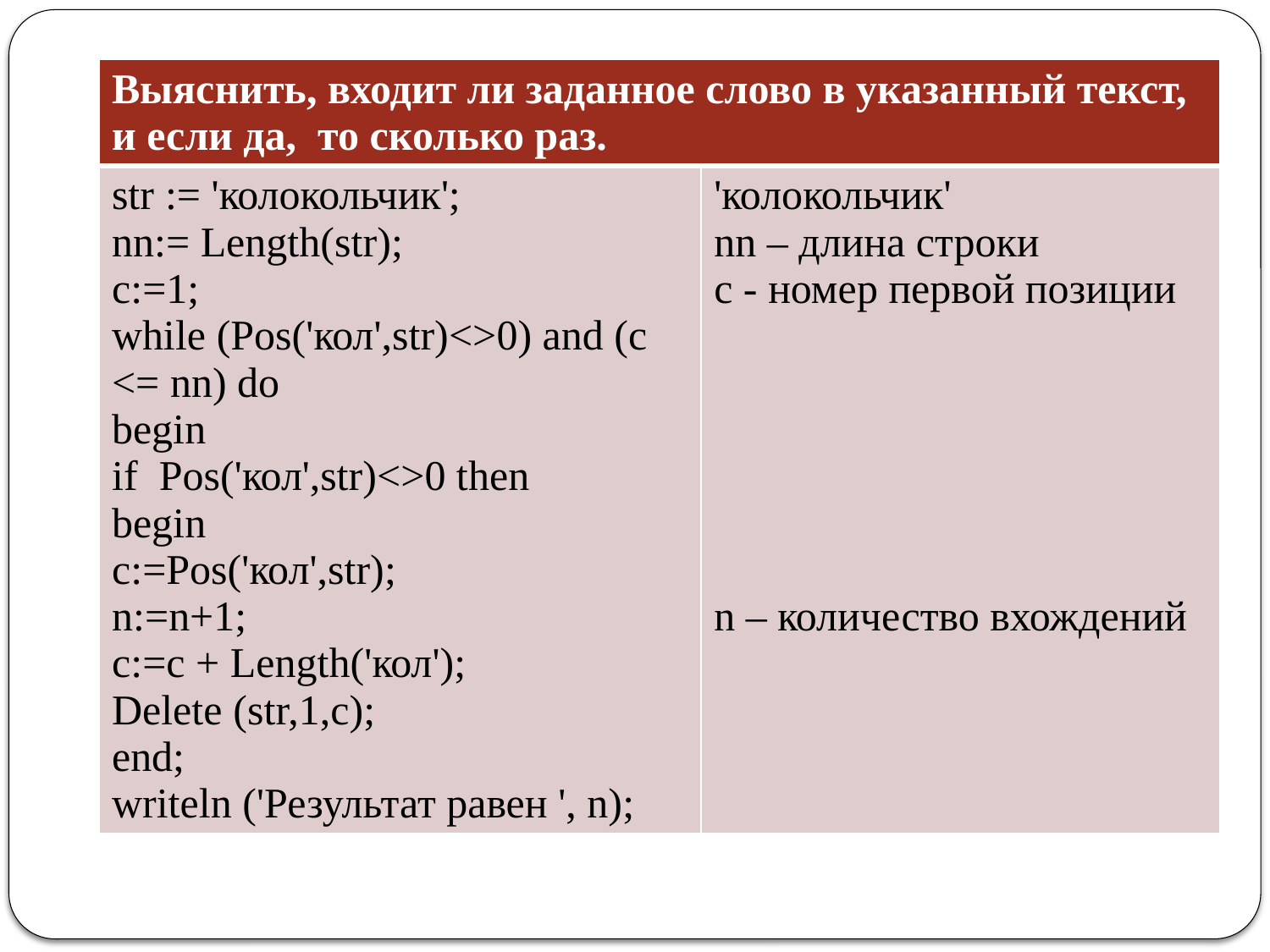

| Выяснить, входит ли заданное слово в указанный текст, и если да, то сколько раз. |  |
| --- | --- |
| str := 'колокольчик'; nn:= Length(str); c:=1; while (Pos('кол',str)<>0) and (c <= nn) do begin if Pos('кол',str)<>0 then begin c:=Pos('кол',str); n:=n+1; c:=c + Length('кол'); Delete (str,1,c); end; writeln ('Результат равен ', n); | 'колокольчик' nn – длина строки c - номер первой позиции n – количество вхождений |